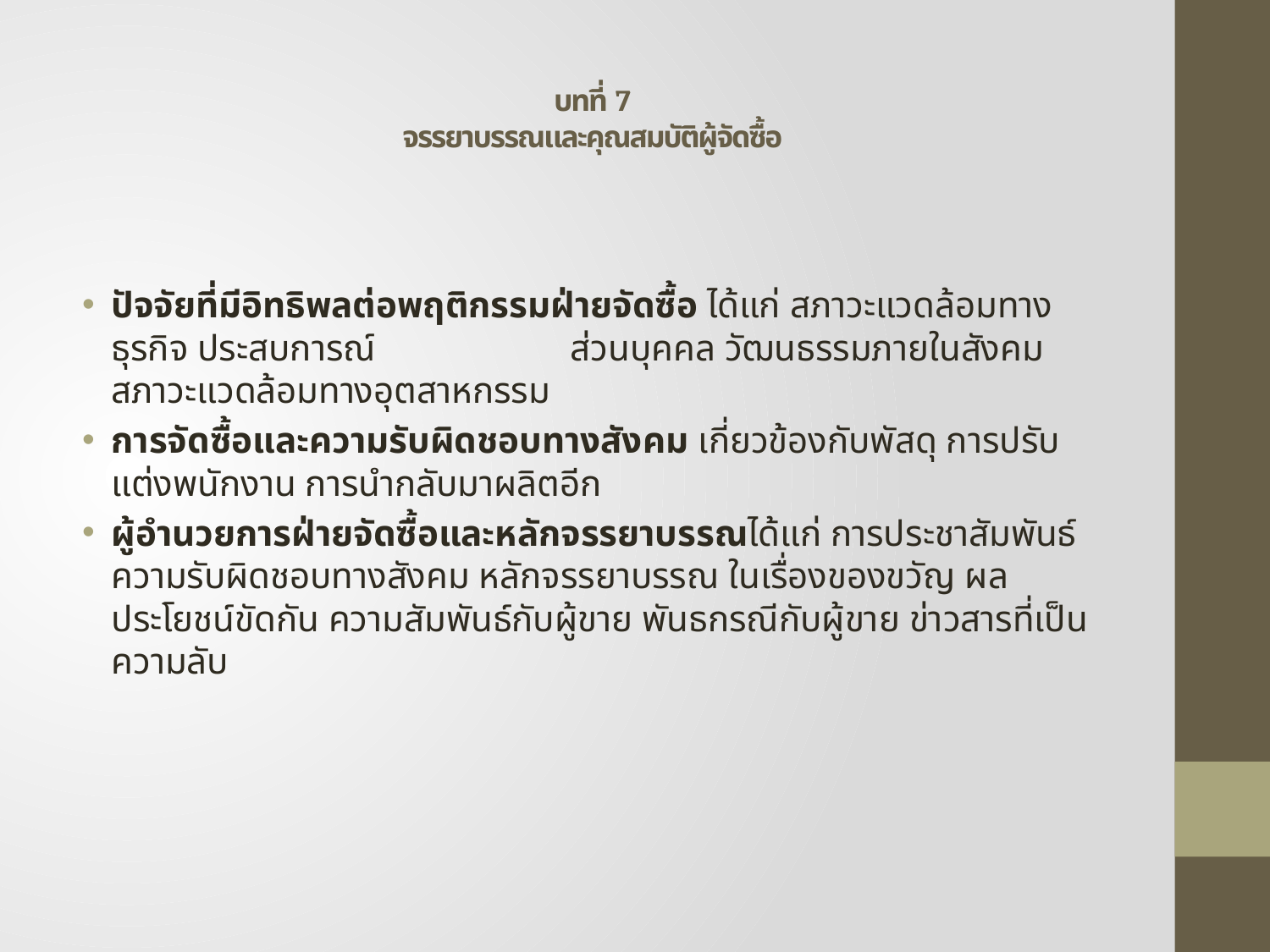

# บทที่ 7 จรรยาบรรณและคุณสมบัติผู้จัดซื้อ
ปัจจัยที่มีอิทธิพลต่อพฤติกรรมฝ่ายจัดซื้อ ได้แก่ สภาวะแวดล้อมทางธุรกิจ ประสบการณ์                     ส่วนบุคคล วัฒนธรรมภายในสังคม สภาวะแวดล้อมทางอุตสาหกรรม
การจัดซื้อและความรับผิดชอบทางสังคม เกี่ยวข้องกับพัสดุ การปรับแต่งพนักงาน การนำกลับมาผลิตอีก
ผู้อำนวยการฝ่ายจัดซื้อและหลักจรรยาบรรณได้แก่ การประชาสัมพันธ์ ความรับผิดชอบทางสังคม หลักจรรยาบรรณ ในเรื่องของขวัญ ผลประโยชน์ขัดกัน ความสัมพันธ์กับผู้ขาย พันธกรณีกับผู้ขาย ข่าวสารที่เป็นความลับ